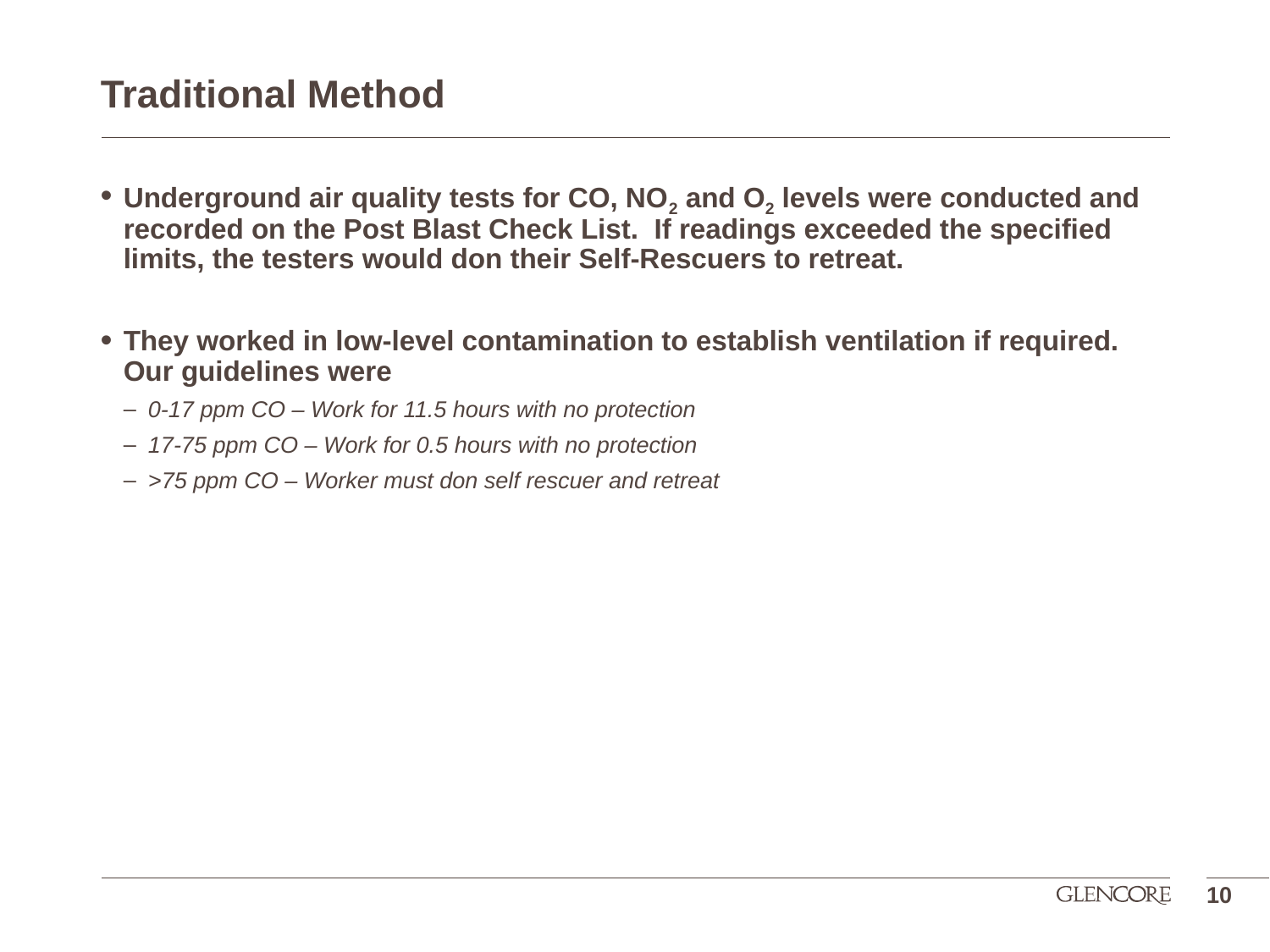

# Traditional Method
Underground air quality tests for CO, NO2 and O2 levels were conducted and recorded on the Post Blast Check List.  If readings exceeded the specified limits, the testers would don their Self-Rescuers to retreat.

They worked in low-level contamination to establish ventilation if required. Our guidelines were
0-17 ppm CO – Work for 11.5 hours with no protection
17-75 ppm CO – Work for 0.5 hours with no protection
>75 ppm CO – Worker must don self rescuer and retreat

10